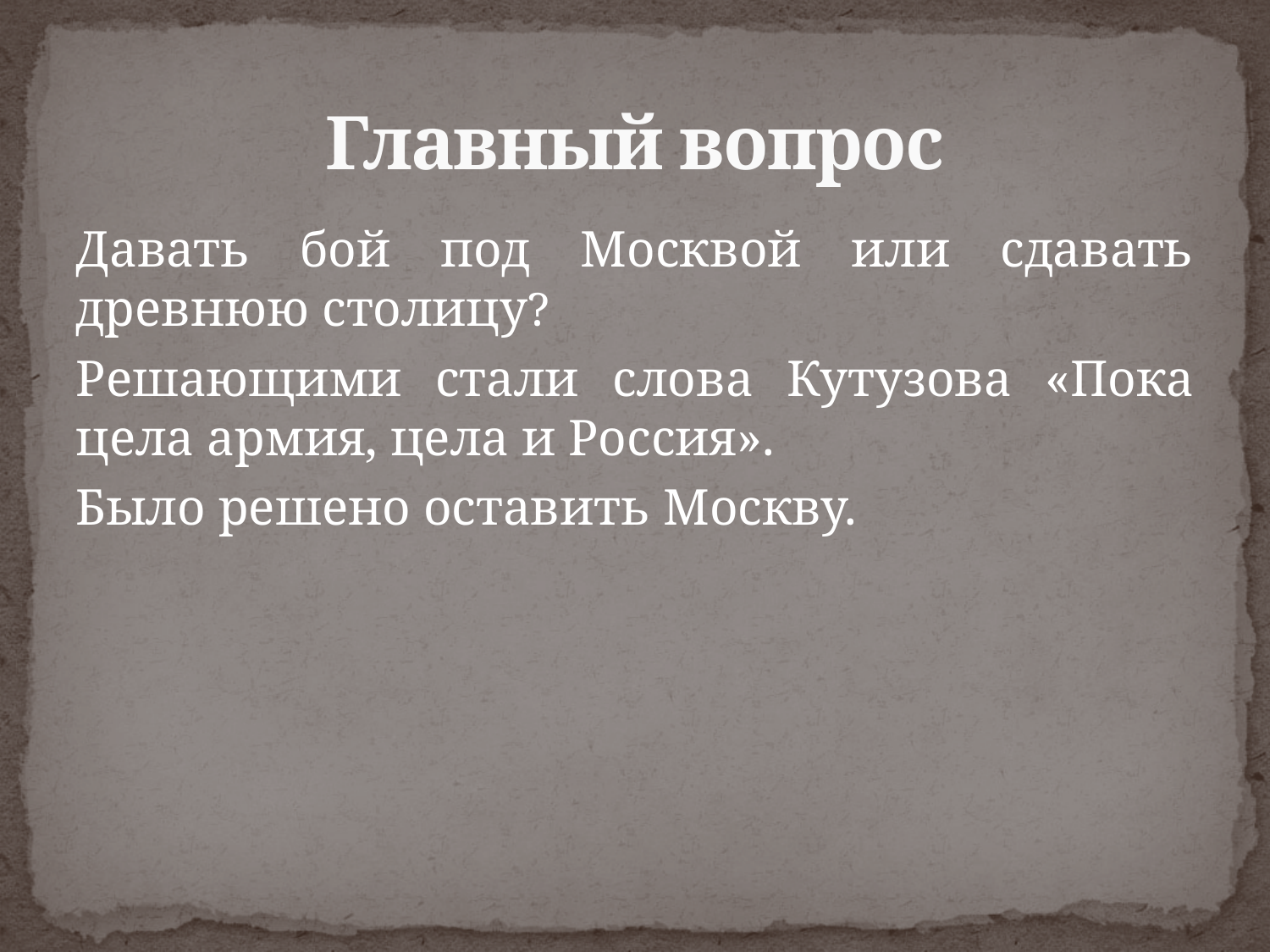

# Главный вопрос
Давать бой под Москвой или сдавать древнюю столицу?
Решающими стали слова Кутузова «Пока цела армия, цела и Россия».
Было решено оставить Москву.